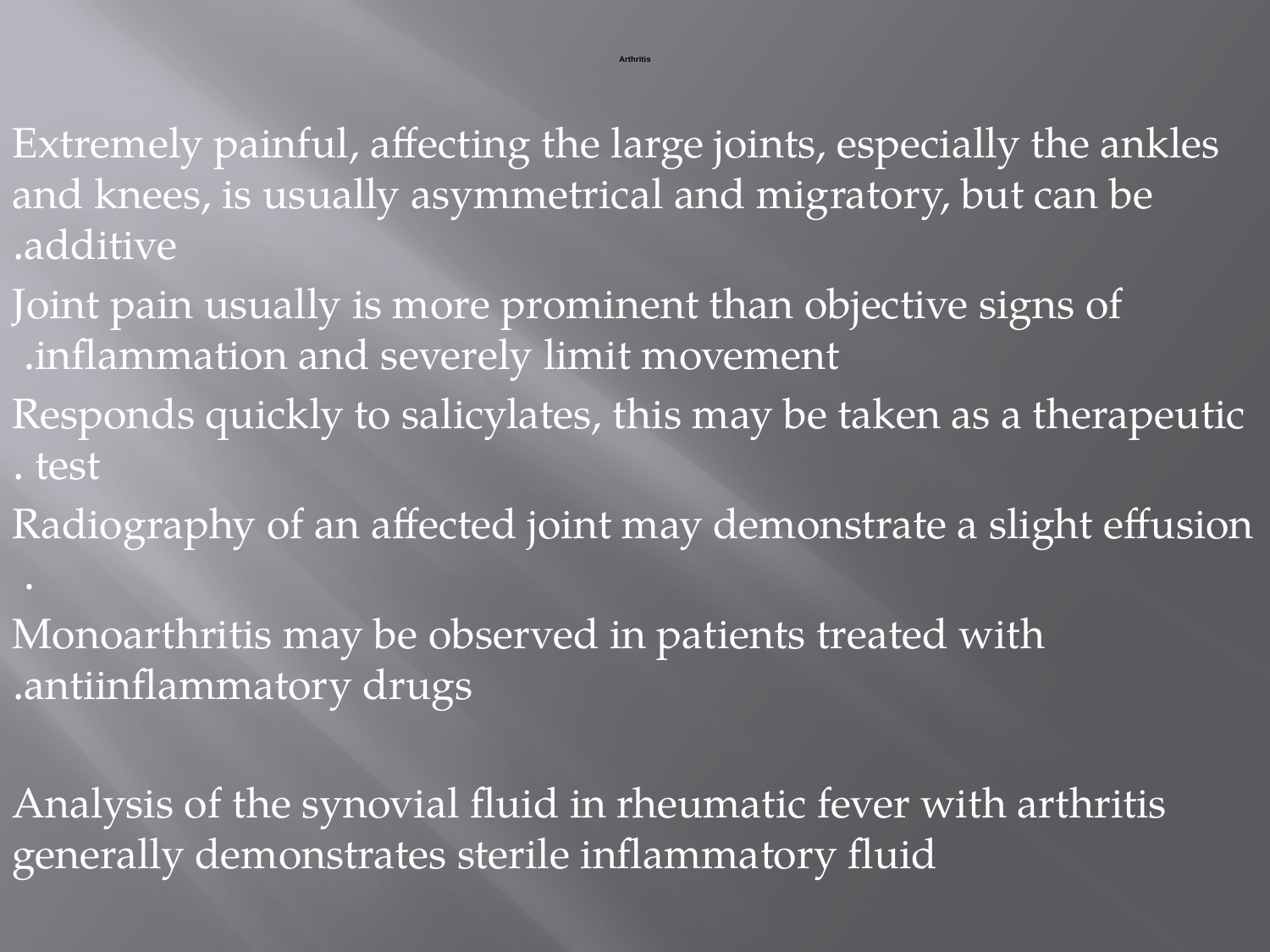

# Arthritis
Extremely painful, affecting the large joints, especially the ankles and knees, is usually asymmetrical and migratory, but can be additive.
Joint pain usually is more prominent than objective signs of    inflammation and severely limit movement.
Responds quickly to salicylates, this may be taken as a therapeutic test .
Radiography of an affected joint may demonstrate a slight effusion .
Monoarthritis may be observed in patients treated with antiinflammatory drugs.

Analysis of the synovial fluid in rheumatic fever with arthritis generally demonstrates sterile inflammatory fluid